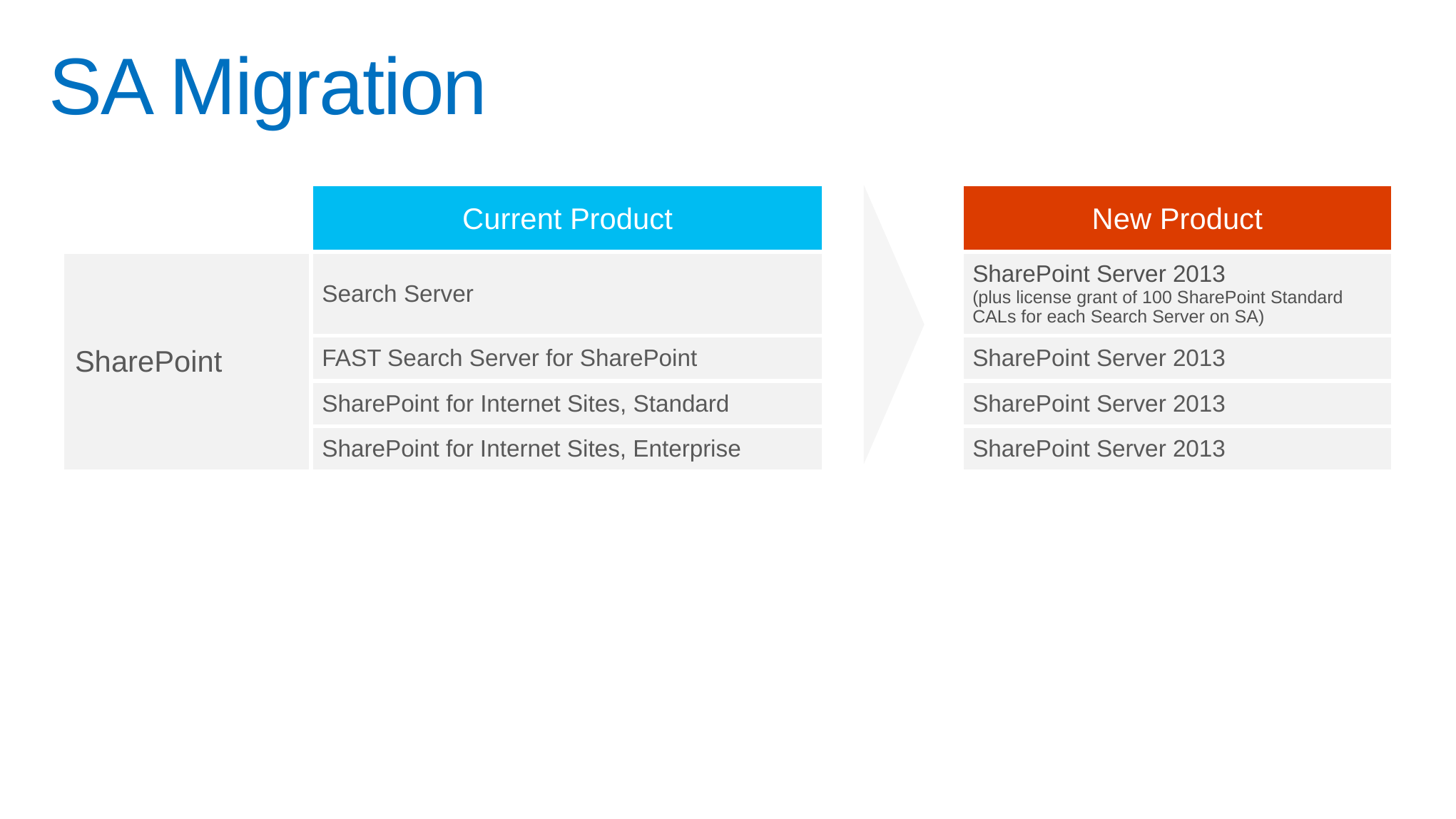

# SA Migration
|  | Current Product |  | New Product |
| --- | --- | --- | --- |
| SharePoint | Search Server |  | SharePoint Server 2013 (plus license grant of 100 SharePoint Standard CALs for each Search Server on SA) |
|  | FAST Search Server for SharePoint |  | SharePoint Server 2013 |
|  | SharePoint for Internet Sites, Standard |  | SharePoint Server 2013 |
|  | SharePoint for Internet Sites, Enterprise |  | SharePoint Server 2013 |